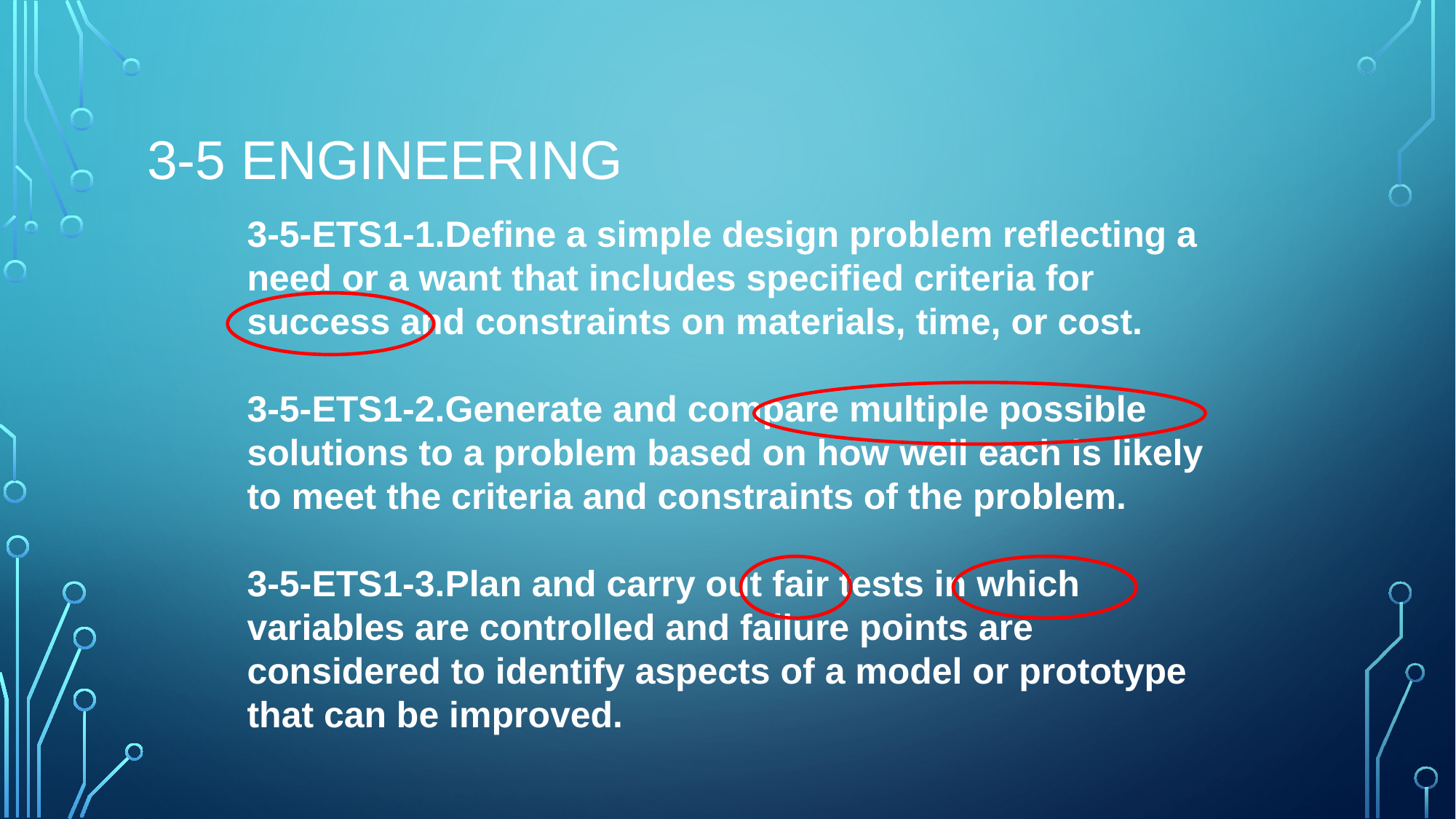

# 3-5 Engineering
3-5-ETS1-1.Define a simple design problem reflecting a need or a want that includes specified criteria for success and constraints on materials, time, or cost.

3-5-ETS1-2.Generate and compare multiple possible solutions to a problem based on how well each is likely to meet the criteria and constraints of the problem.

3-5-ETS1-3.Plan and carry out fair tests in which variables are controlled and failure points are considered to identify aspects of a model or prototype that can be improved.